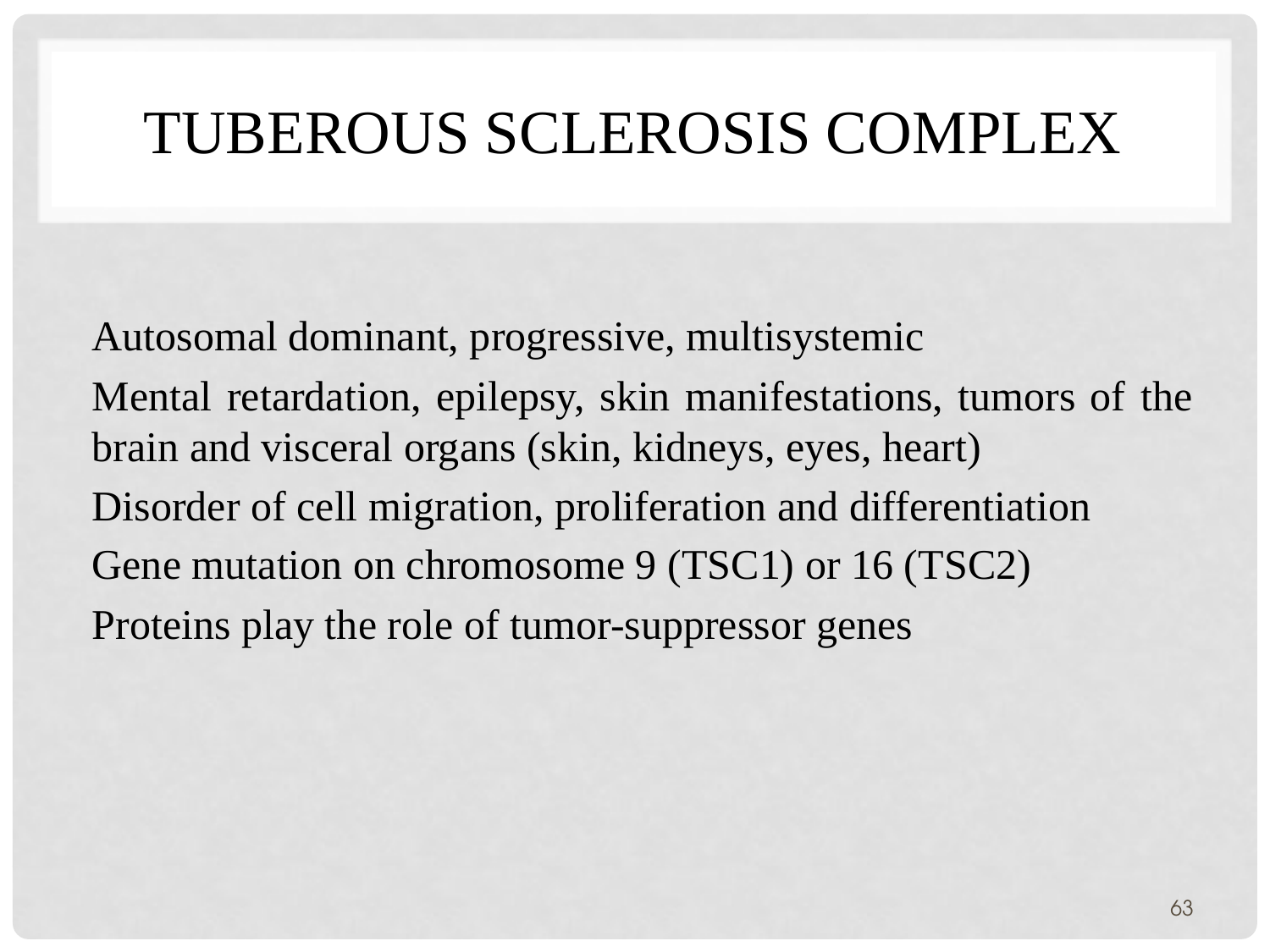

# Tuberous sclerosis complex

Autosomal dominant, progressive, multisystemic
Mental retardation, epilepsy, skin manifestations, tumors of the brain and visceral organs (skin, kidneys, eyes, heart)
Disorder of cell migration, proliferation and differentiation
Gene mutation on chromosome 9 (TSC1) or 16 (TSC2)
Proteins play the role of tumor-suppressor genes
63